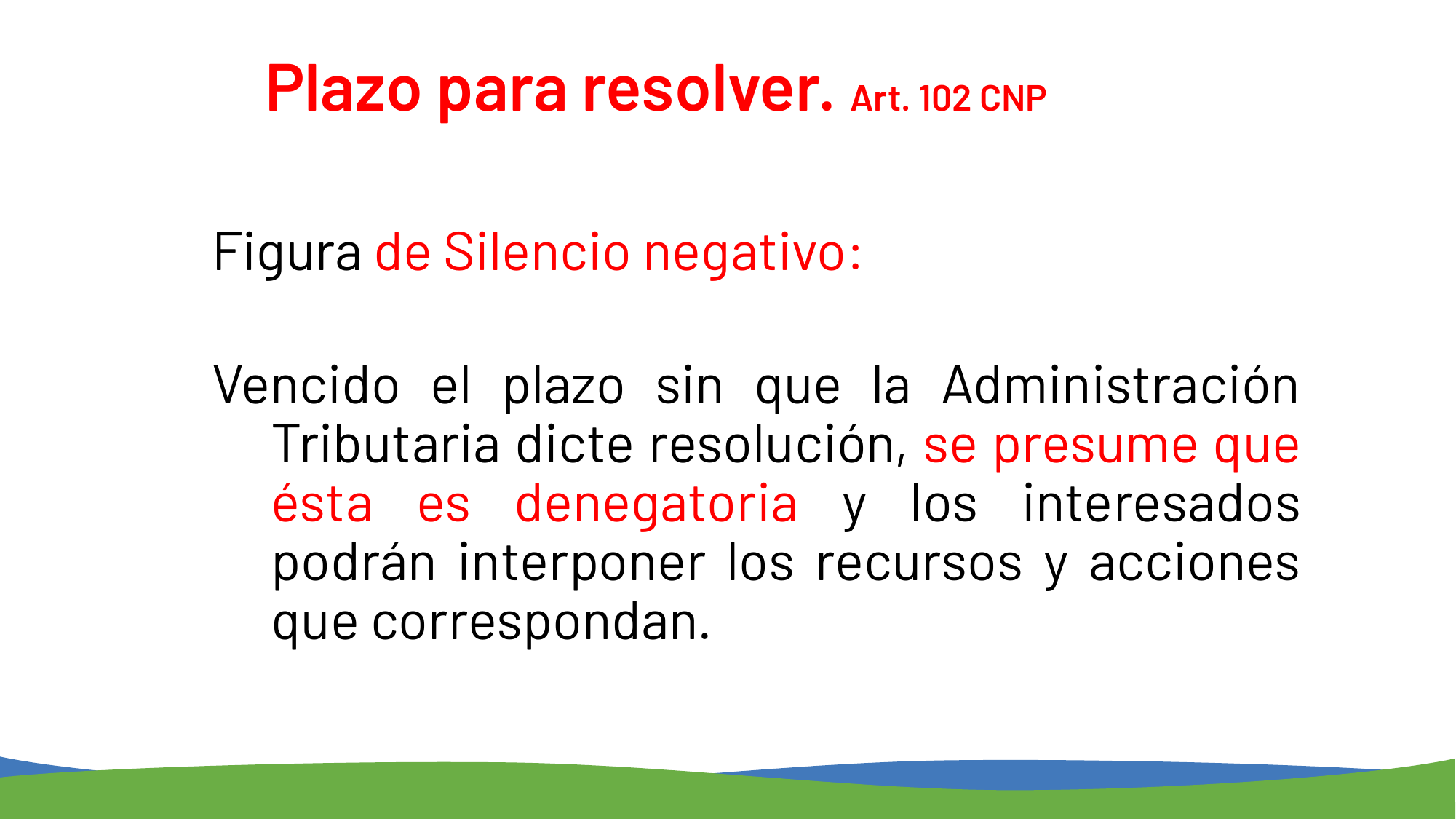

# Plazo para resolver. Art. 102 CNP

Figura de Silencio negativo:

Vencido el plazo sin que la Administración Tributaria dicte resolución, se presume que ésta es denegatoria y los interesados podrán interponer los recursos y acciones que correspondan.